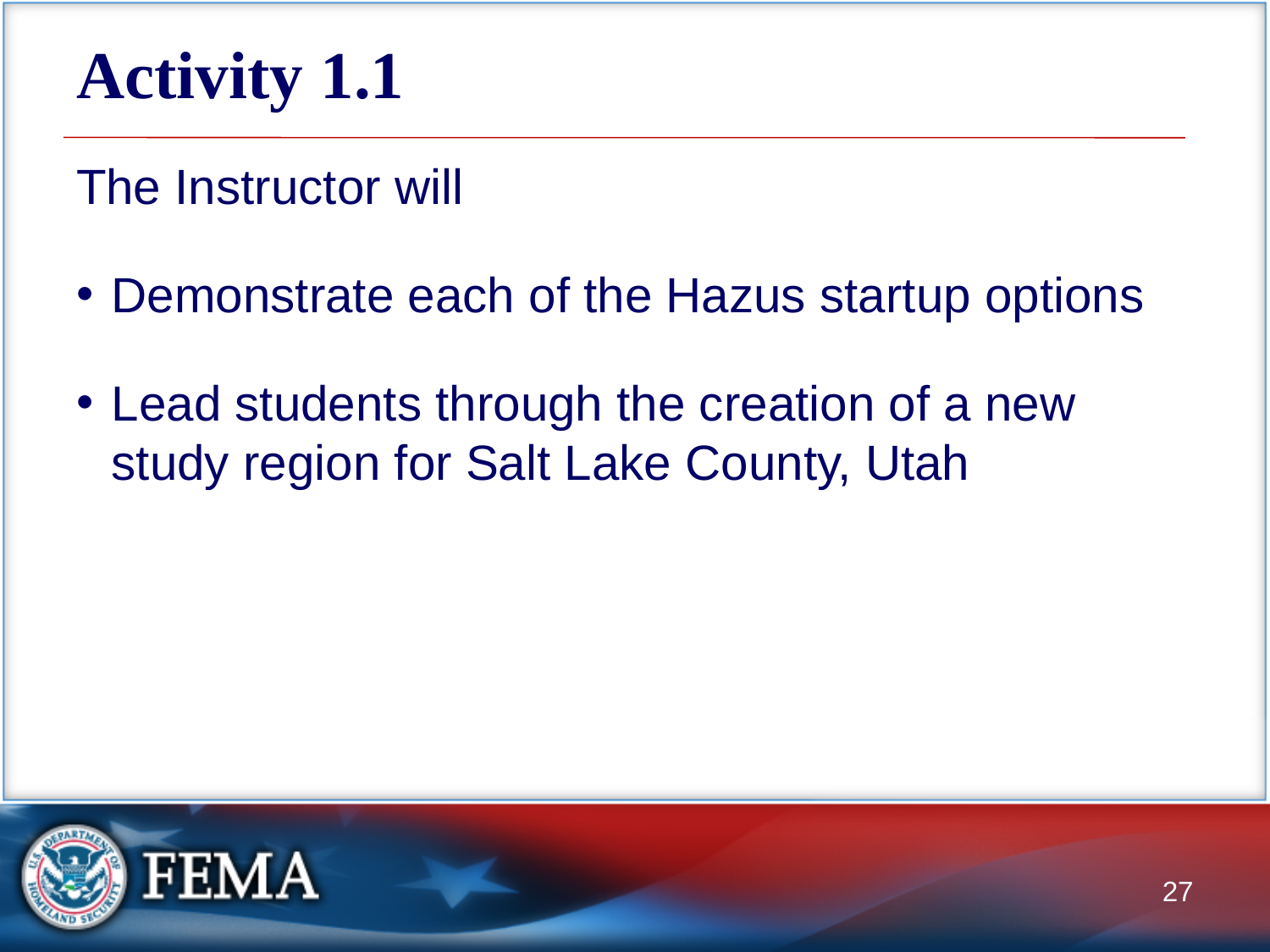

# Activity 1.1
The Instructor will
Demonstrate each of the Hazus startup options
Lead students through the creation of a new study region for Salt Lake County, Utah
27